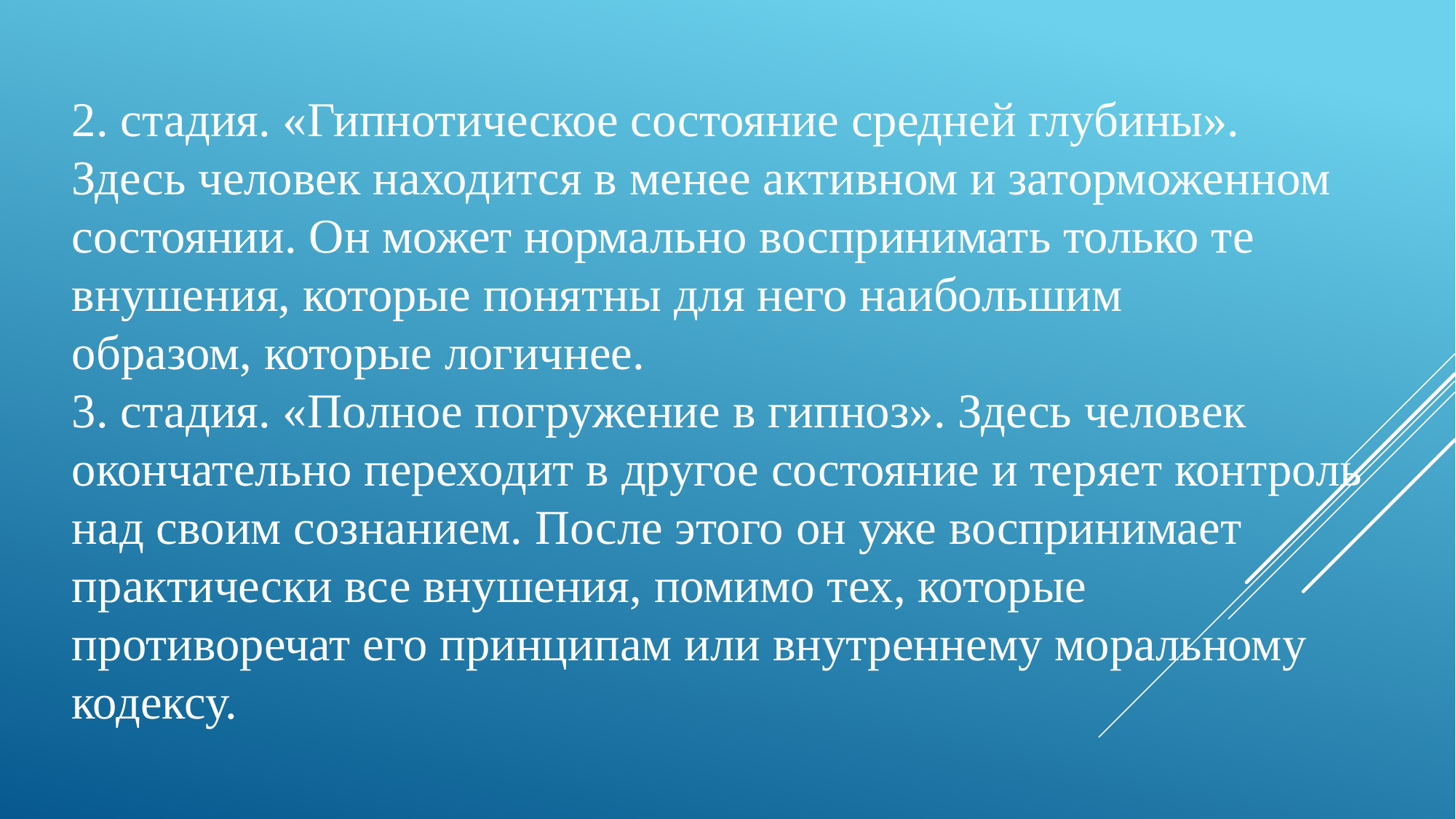

2. стадия. «Гипнотическое состояние средней глубины». Здесь человек находится в менее активном и заторможенном состоянии. Он может нормально воспринимать только те внушения, которые понятны для него наибольшим
образом, которые логичнее.
3. стадия. «Полное погружение в гипноз». Здесь человек окончательно переходит в другое состояние и теряет контроль над своим сознанием. После этого он уже воспринимает практически все внушения, помимо тех, которые противоречат его принципам или внутреннему моральному кодексу.